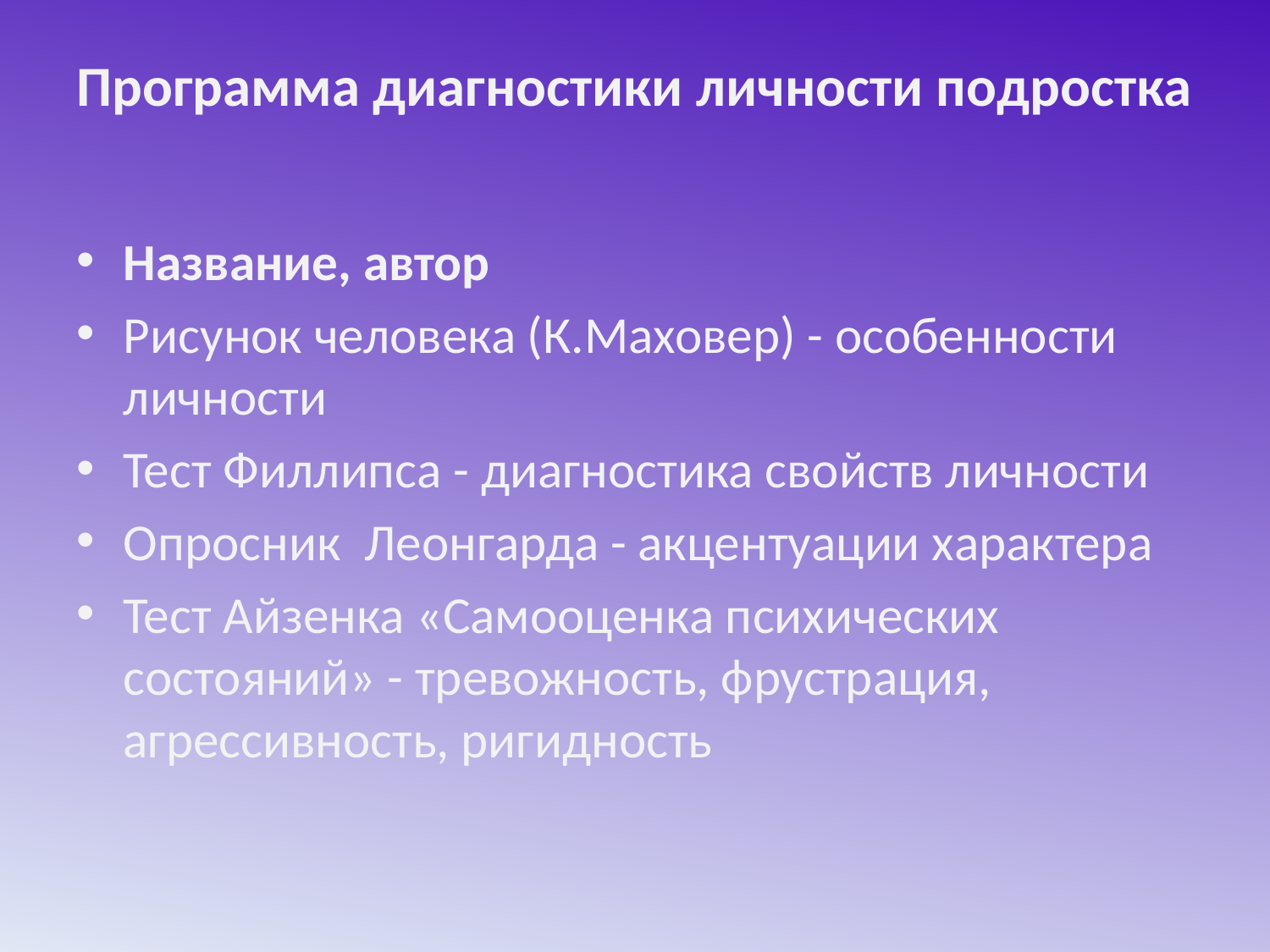

# Программа диагностики личности подростка
Название, автор
Рисунок человека (К.Маховер) - особенности личности
Тест Филлипса - диагностика свойств личности
Опросник  Леонгарда - акцентуации характера
Тест Айзенка «Самооценка психических состояний» - тревожность, фрустрация, агрессивность, ригидность